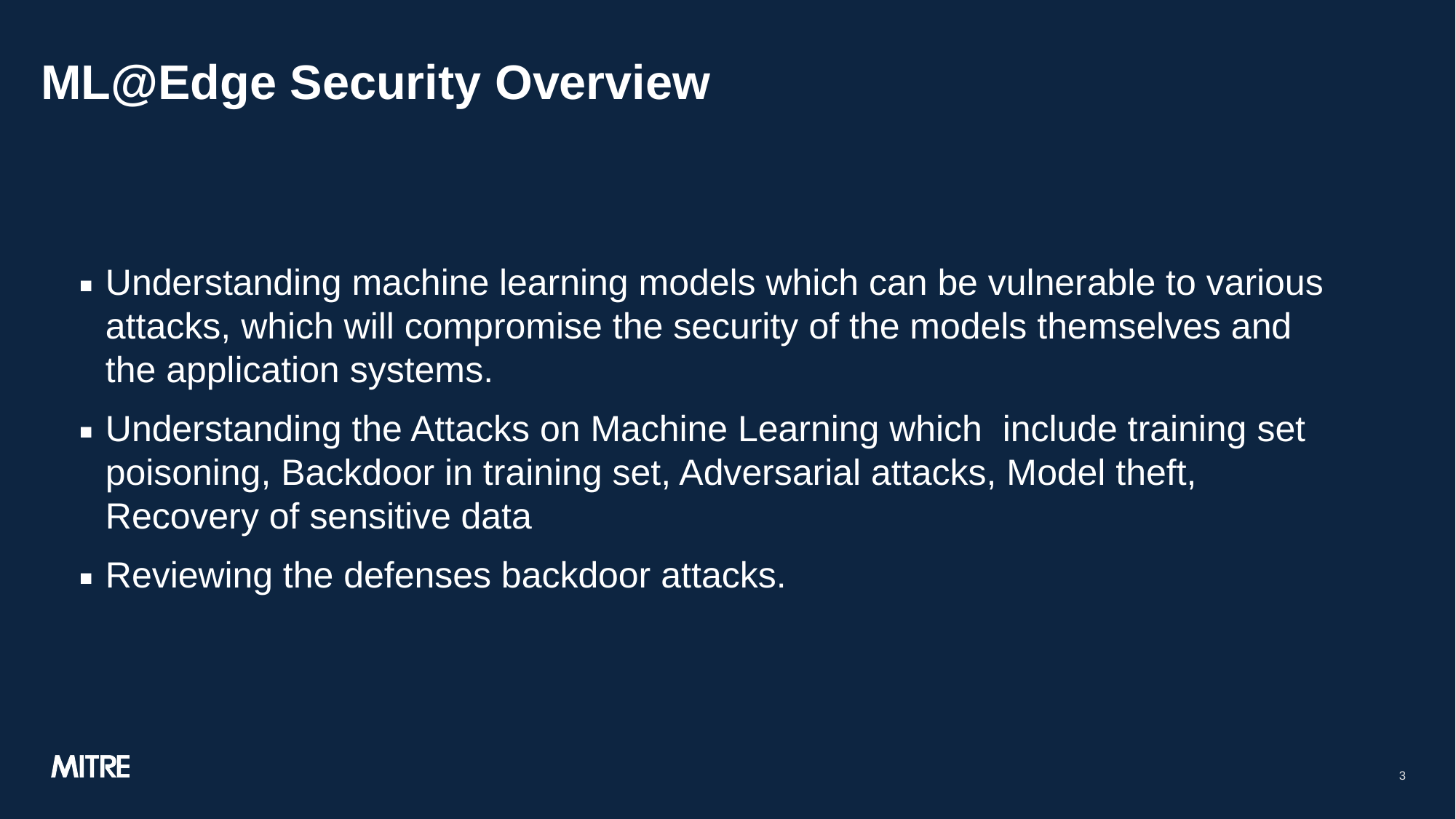

# ML@Edge Security Overview

Understanding machine learning models which can be vulnerable to various attacks, which will compromise the security of the models themselves and the application systems.
Understanding the Attacks on Machine Learning which  include training set poisoning, Backdoor in training set, Adversarial attacks, Model theft, Recovery of sensitive data
Reviewing the defenses backdoor attacks.

3